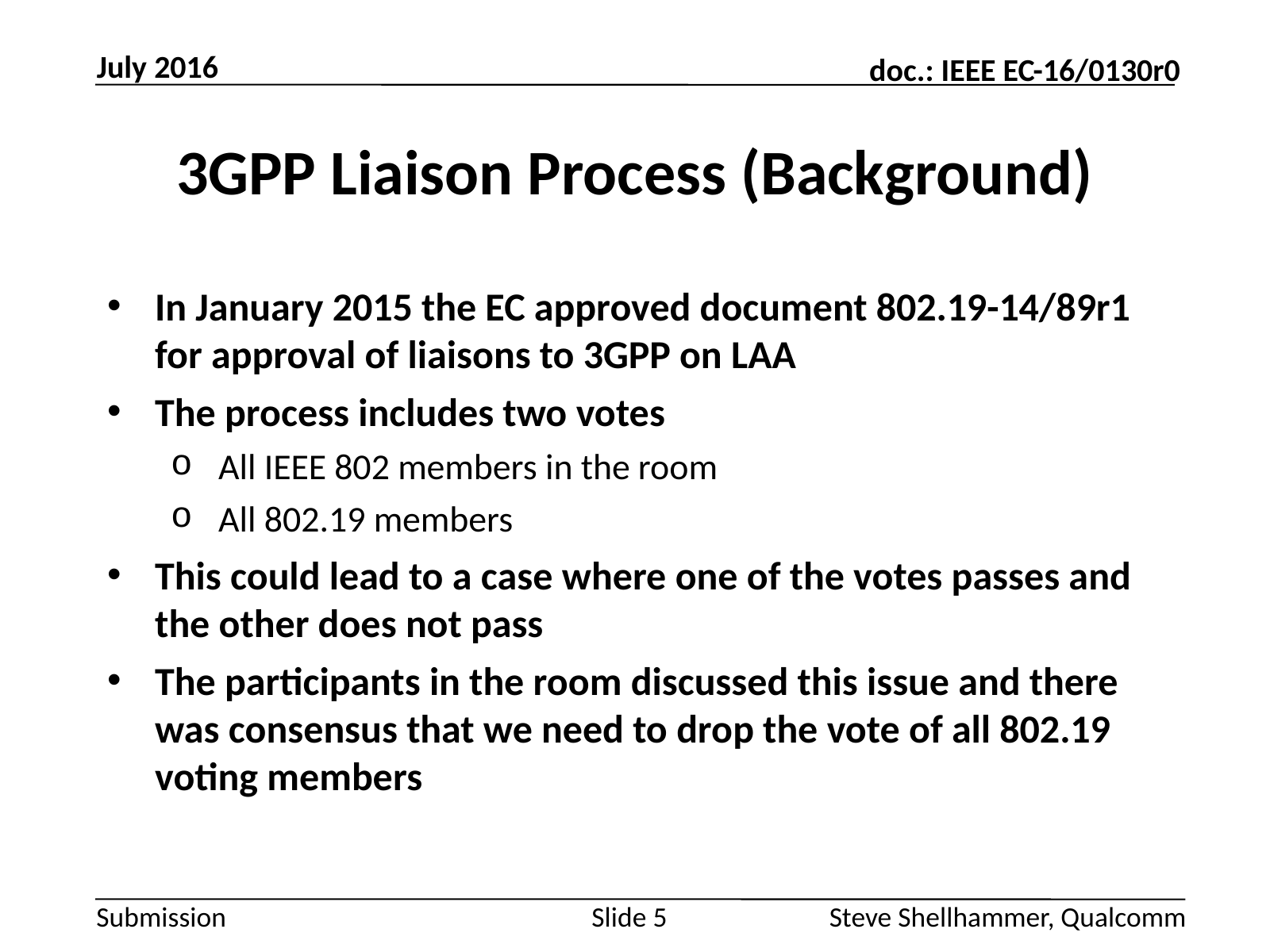

July 2016
# 3GPP Liaison Process (Background)
In January 2015 the EC approved document 802.19-14/89r1 for approval of liaisons to 3GPP on LAA
The process includes two votes
All IEEE 802 members in the room
All 802.19 members
This could lead to a case where one of the votes passes and the other does not pass
The participants in the room discussed this issue and there was consensus that we need to drop the vote of all 802.19 voting members
Slide 5
Steve Shellhammer, Qualcomm